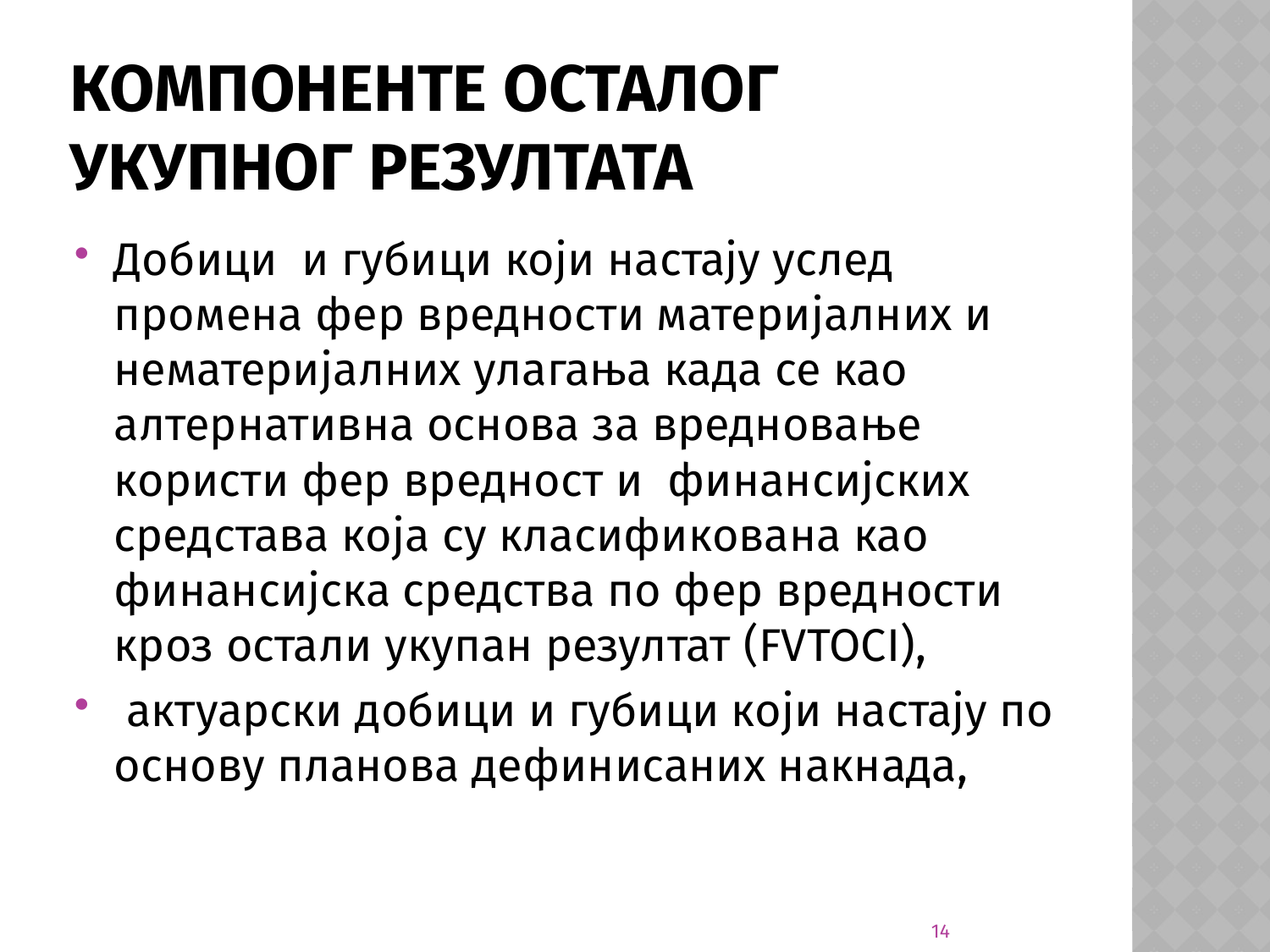

# Компоненте осталог укупног резултата
Добици  и губици који настају услед промена фер вредности материјалних и нематеријалних улагања када се као алтернативна основа за вредновање користи фер вредност и  финансијских средстава која су класификована као финансијска средства по фер вредности кроз остали укупан резултат (FVTOCI),
 актуарски добици и губици који настају по основу планова дефинисаних накнада,

14